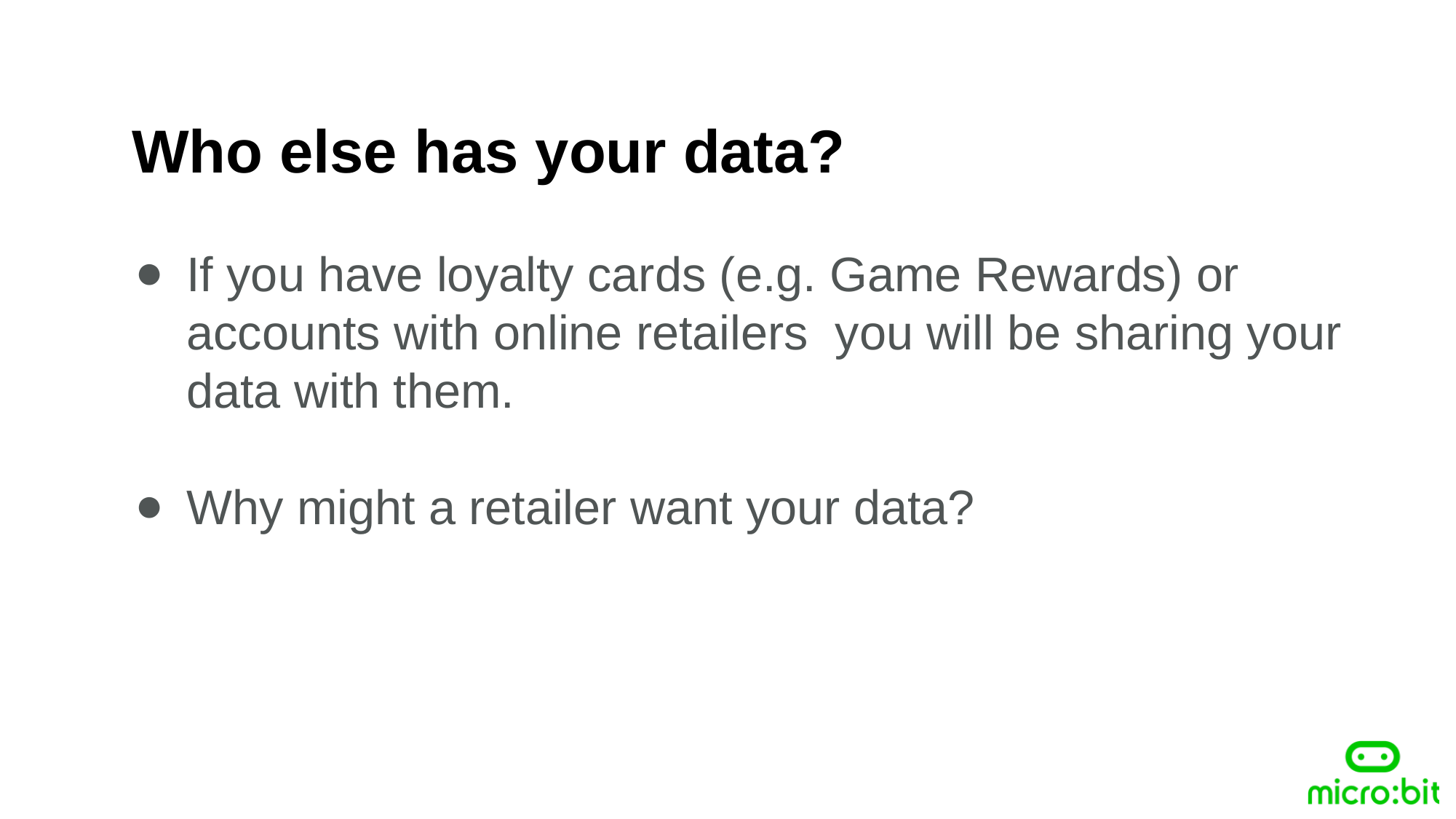

Who else has your data?

If you have loyalty cards (e.g. Game Rewards) or accounts with online retailers  you will be sharing your data with them.

Why might a retailer want your data?